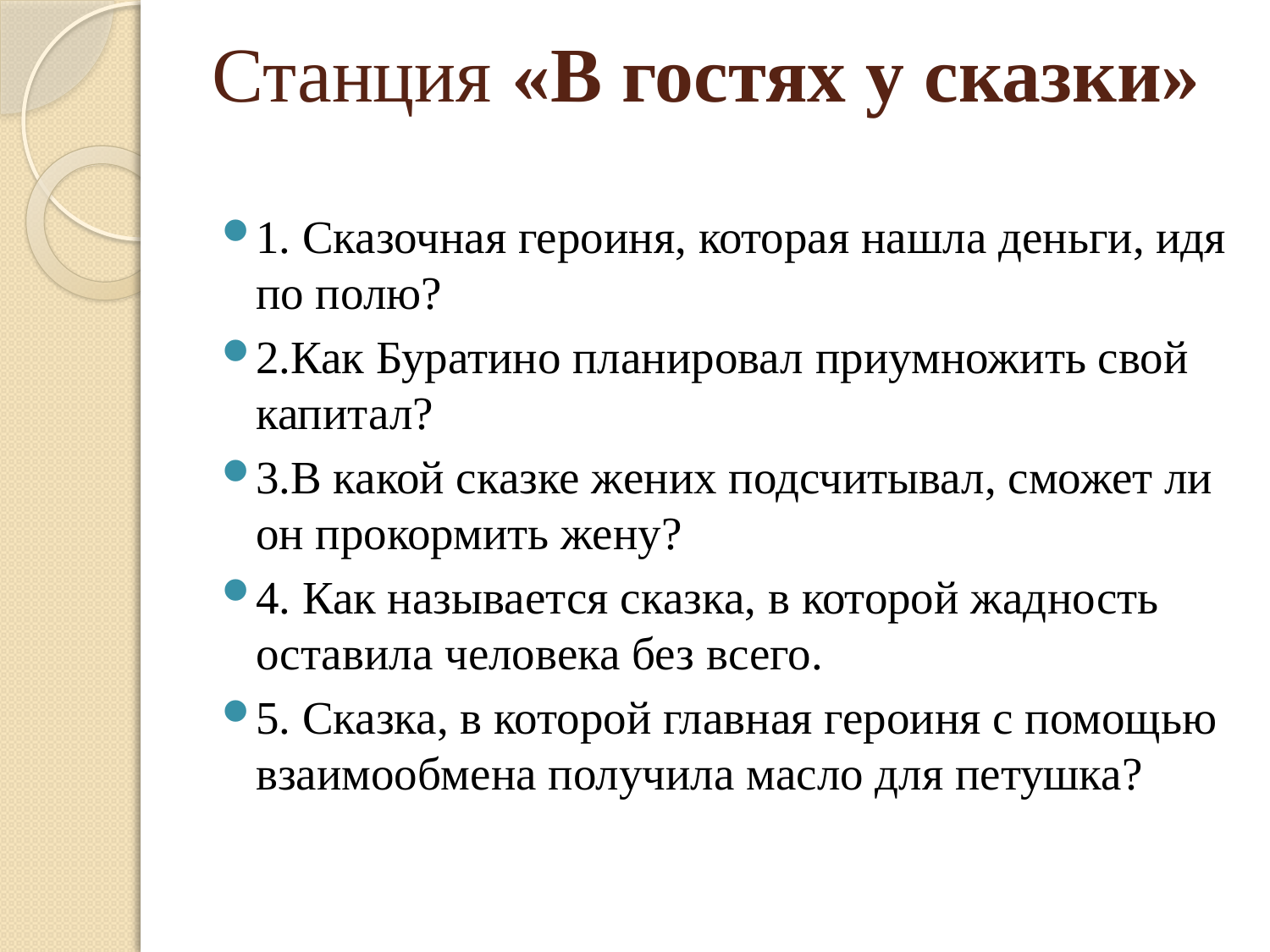

# Станция «В гостях у сказки»
1. Сказочная героиня, которая нашла деньги, идя по полю?
2.Как Буратино планировал приумножить свой капитал?
3.В какой сказке жених подсчитывал, сможет ли он прокормить жену?
4. Как называется сказка, в которой жадность оставила человека без всего.
5. Сказка, в которой главная героиня с помощью взаимообмена получила масло для петушка?